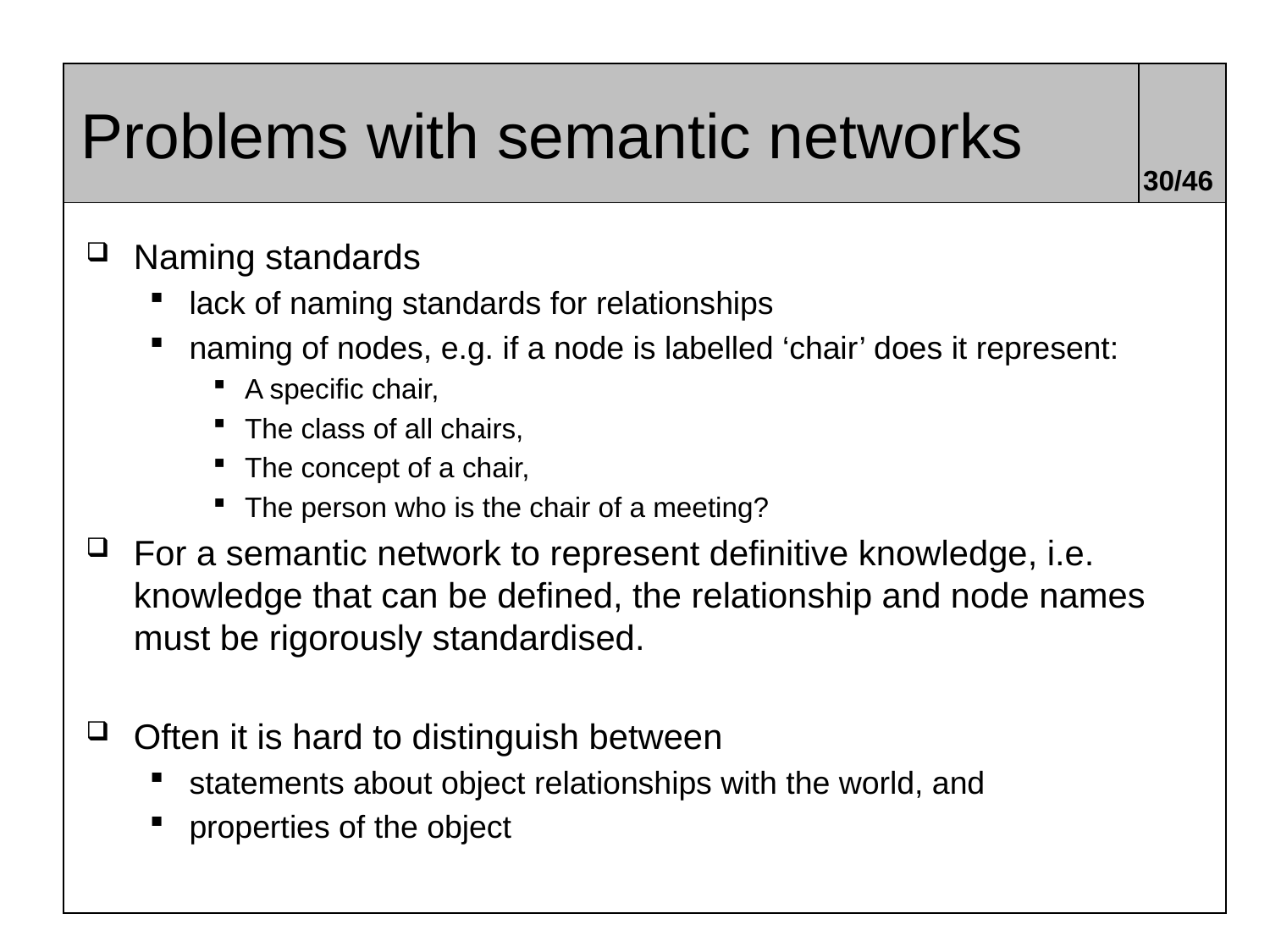

# Problems with semantic networks
30/46
Naming standards
lack of naming standards for relationships
naming of nodes, e.g. if a node is labelled ‘chair’ does it represent:
A specific chair,
The class of all chairs,
The concept of a chair,
The person who is the chair of a meeting?
For a semantic network to represent definitive knowledge, i.e. knowledge that can be defined, the relationship and node names must be rigorously standardised.

Often it is hard to distinguish between
statements about object relationships with the world, and
properties of the object